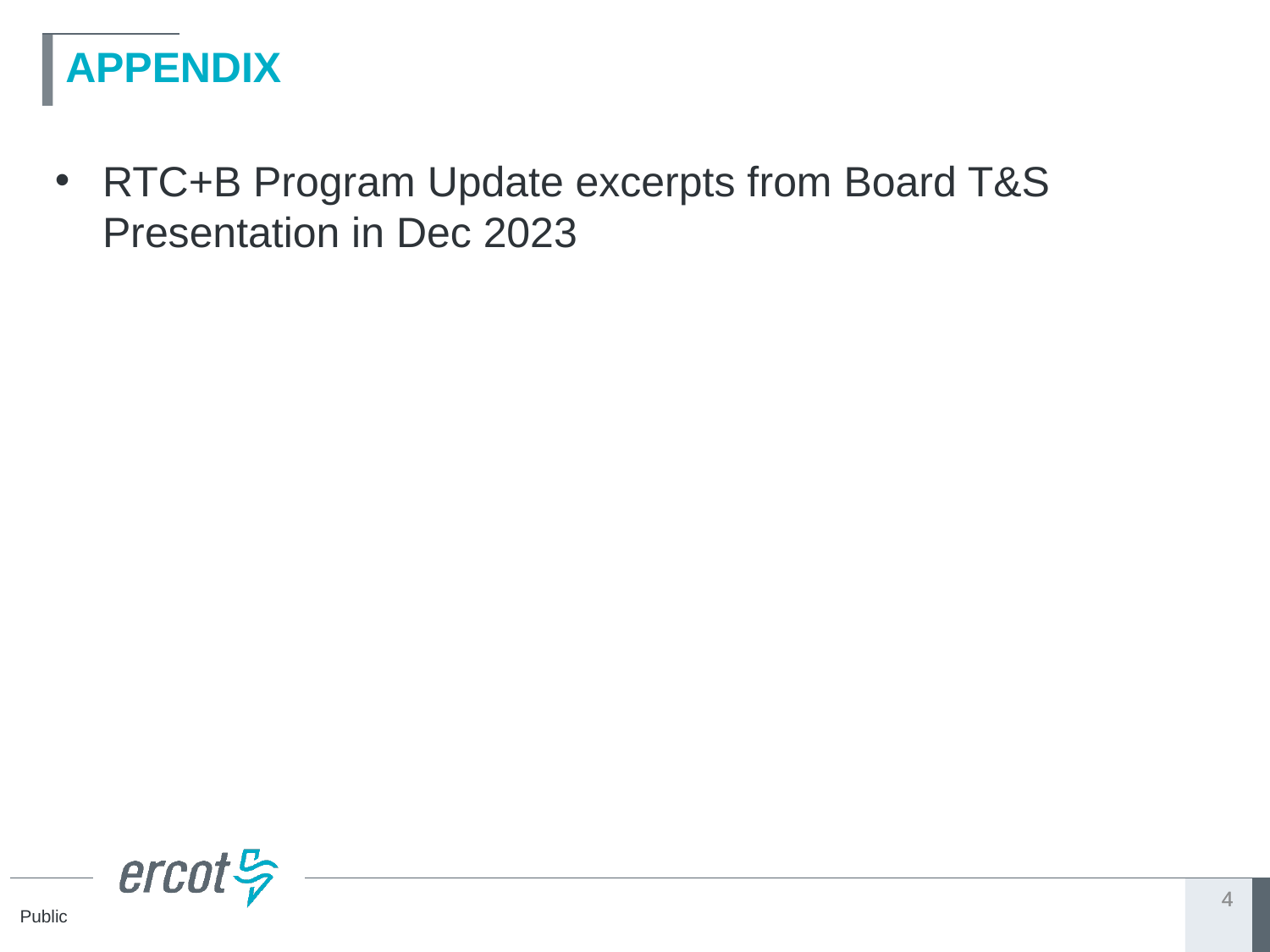

# APPENDIX
RTC+B Program Update excerpts from Board T&S Presentation in Dec 2023
4